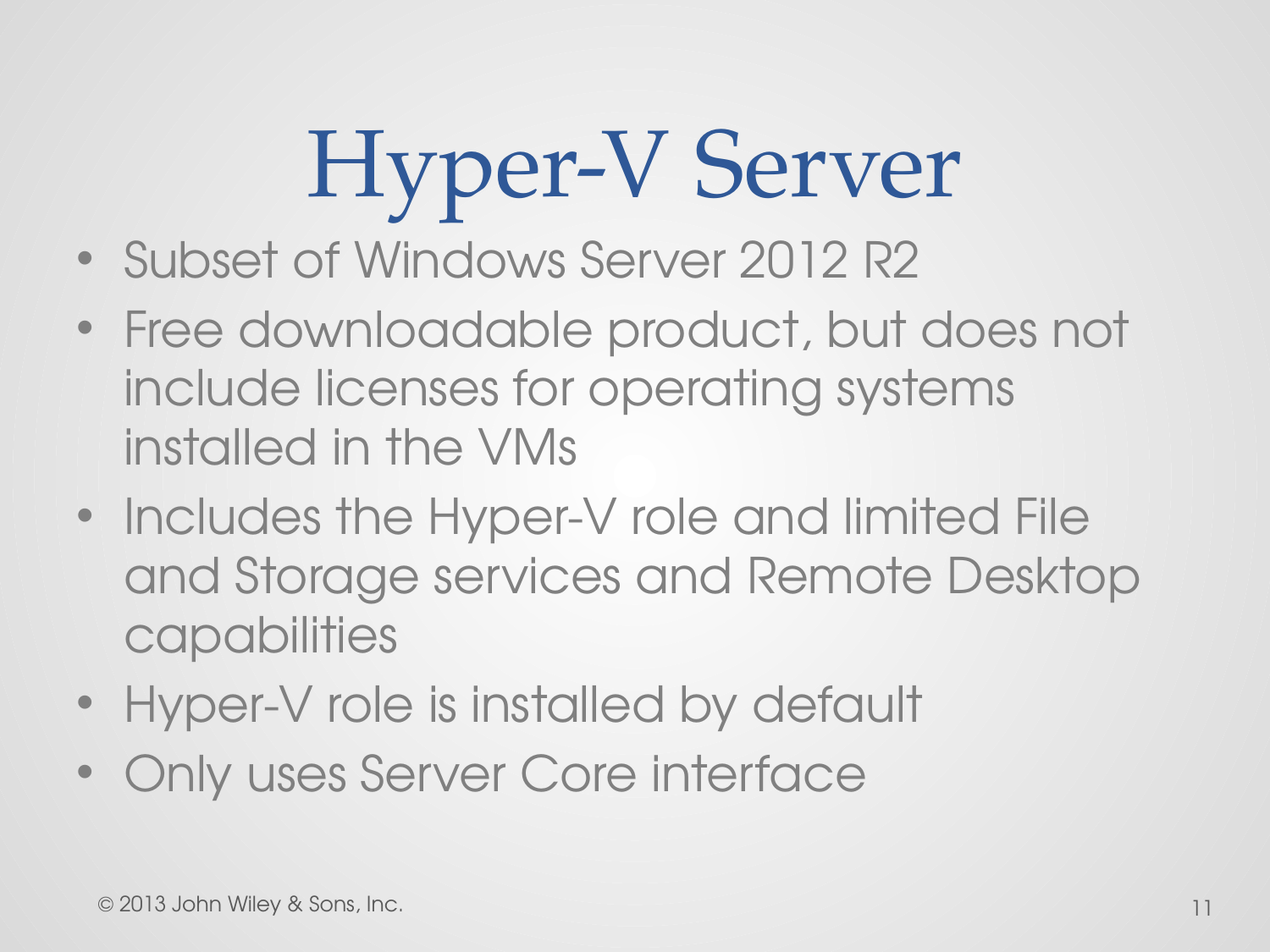

# Hyper-V Server
Subset of Windows Server 2012 R2
Free downloadable product, but does not include licenses for operating systems installed in the VMs
Includes the Hyper-V role and limited File and Storage services and Remote Desktop capabilities
Hyper-V role is installed by default
Only uses Server Core interface
© 2013 John Wiley & Sons, Inc.
11